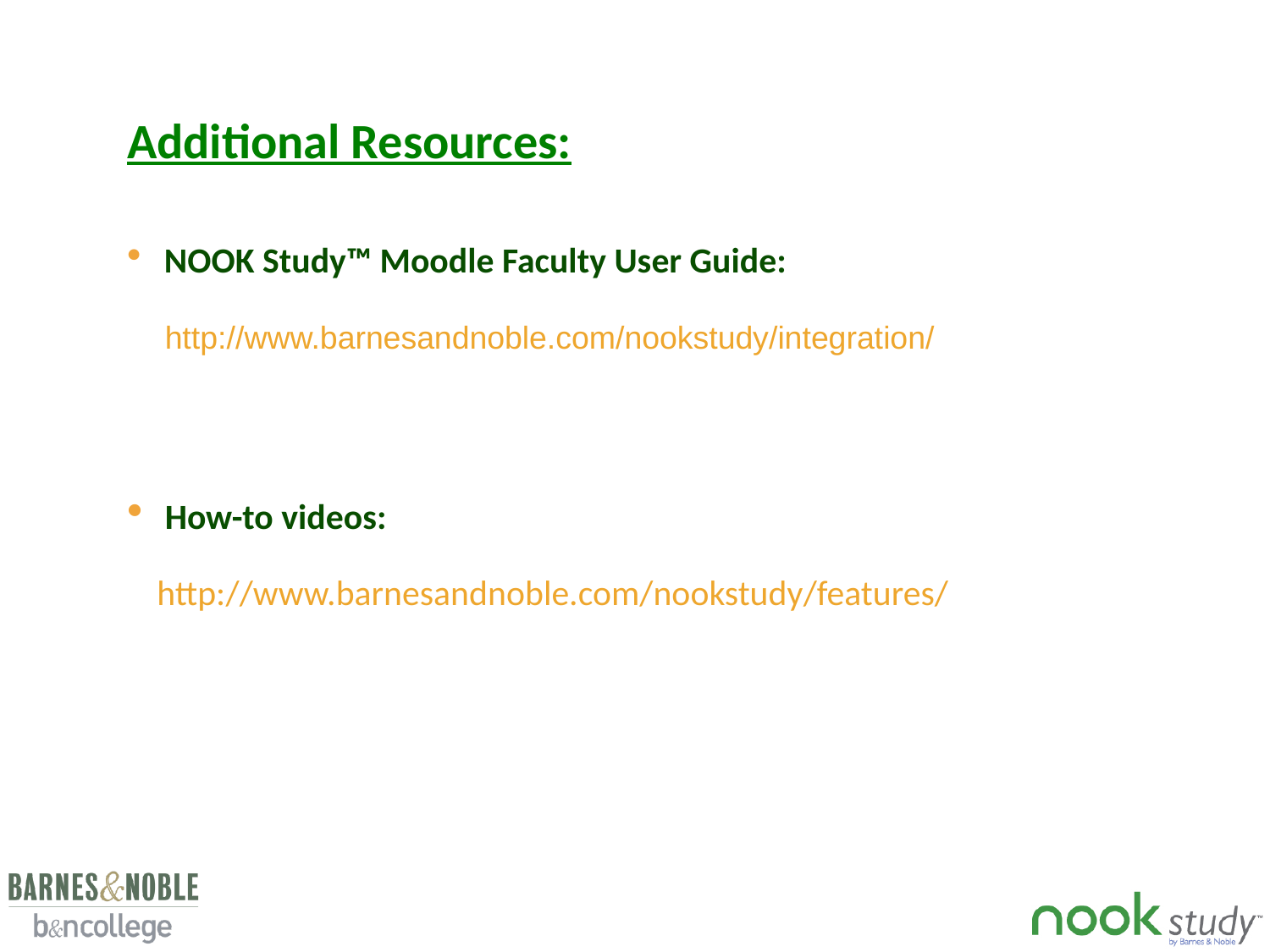

Additional Resources:
 NOOK Study™ Moodle Faculty User Guide:
 http://www.barnesandnoble.com/nookstudy/integration/

 How-to videos:
http://www.barnesandnoble.com/nookstudy/features/